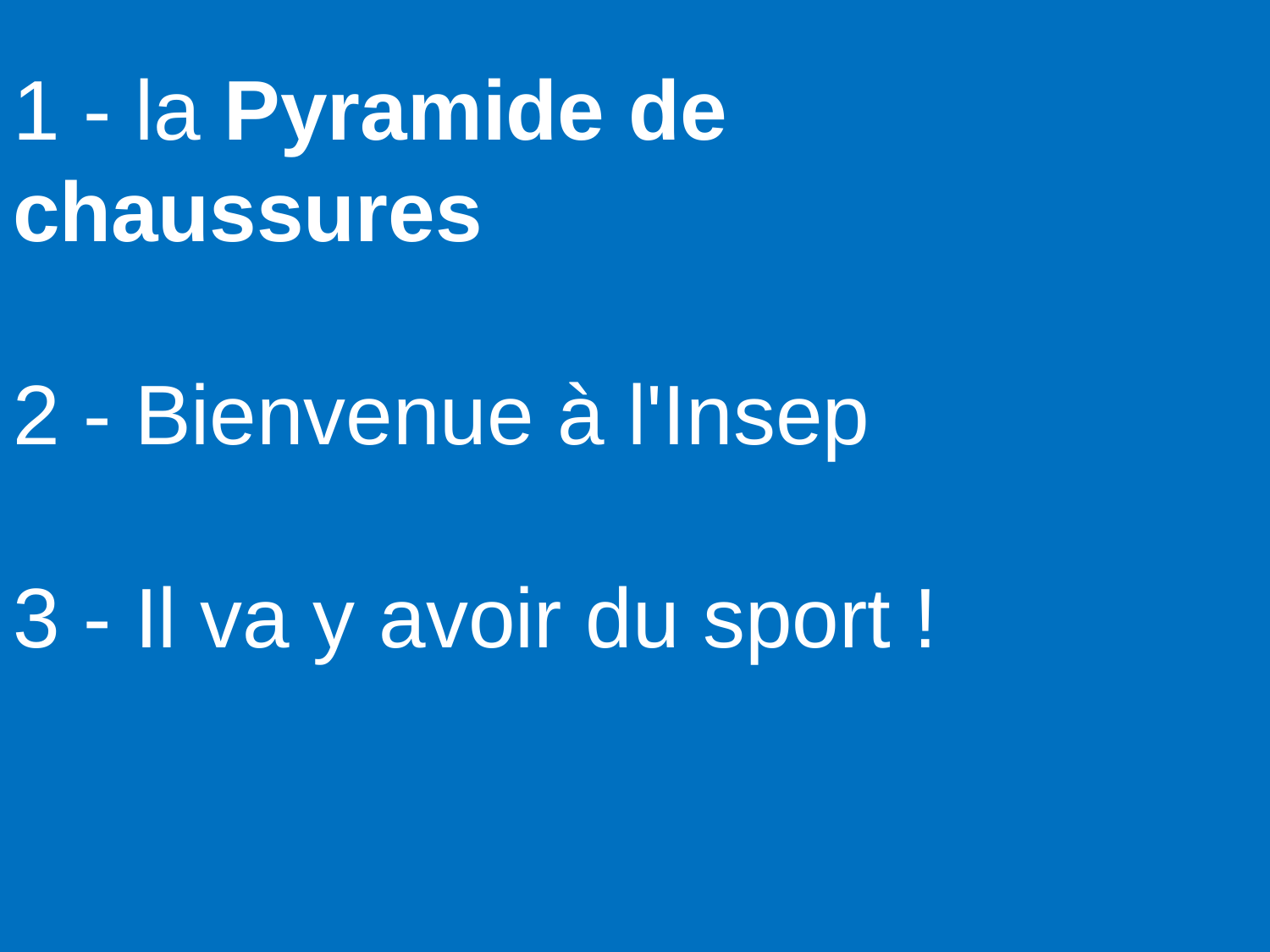

# 1 - la Pyramide de chaussures   2 - Bienvenue à l'Insep 3 - Il va y avoir du sport !